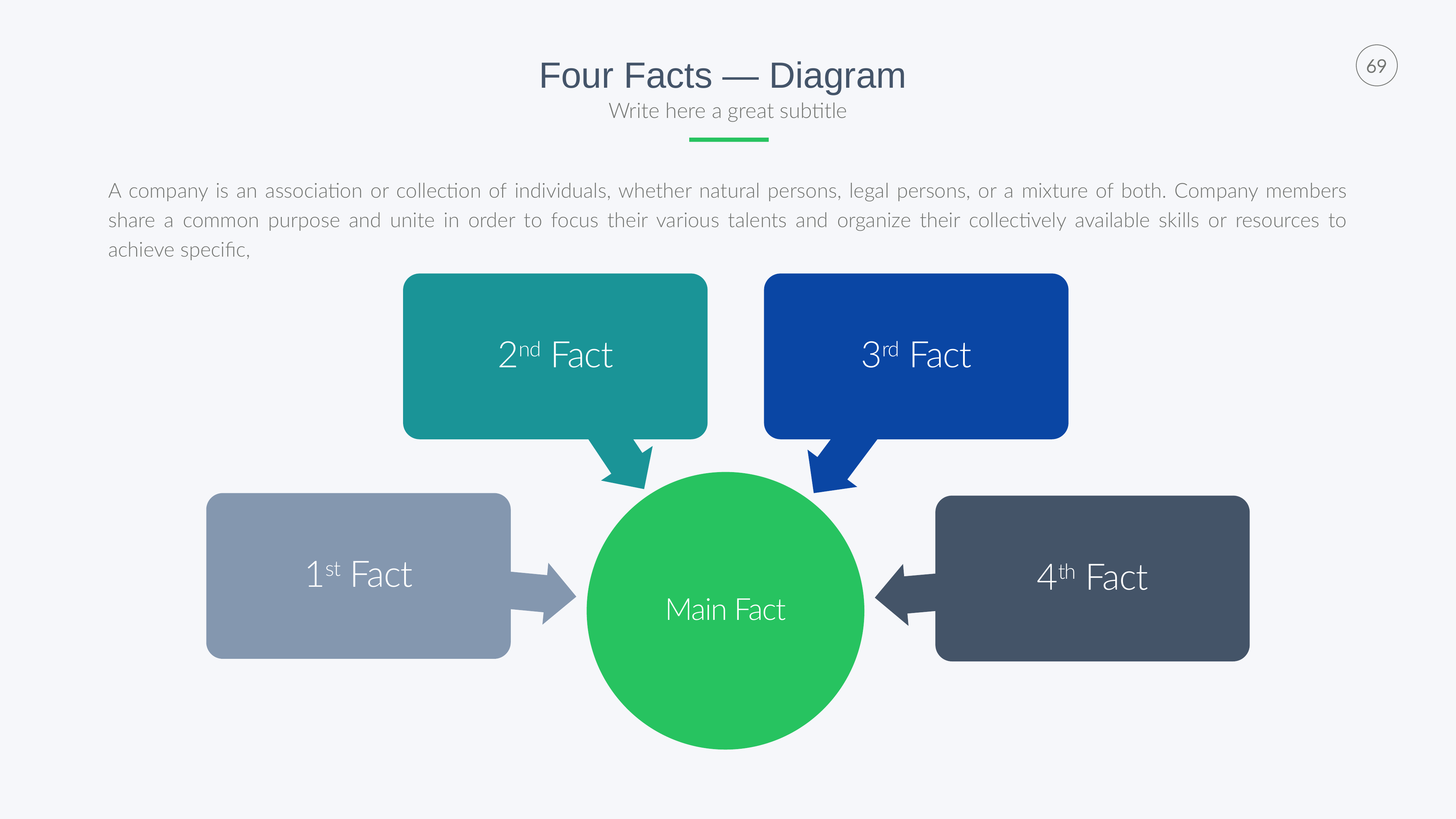

Four Facts — Diagram
Write here a great subtitle

A company is an association or collection of individuals, whether natural persons, legal persons, or a mixture of both. Company members share a common purpose and unite in order to focus their various talents and organize their collectively available skills or resources to achieve specific,
2nd Fact
3rd Fact

Main Fact
1st Fact
4th Fact